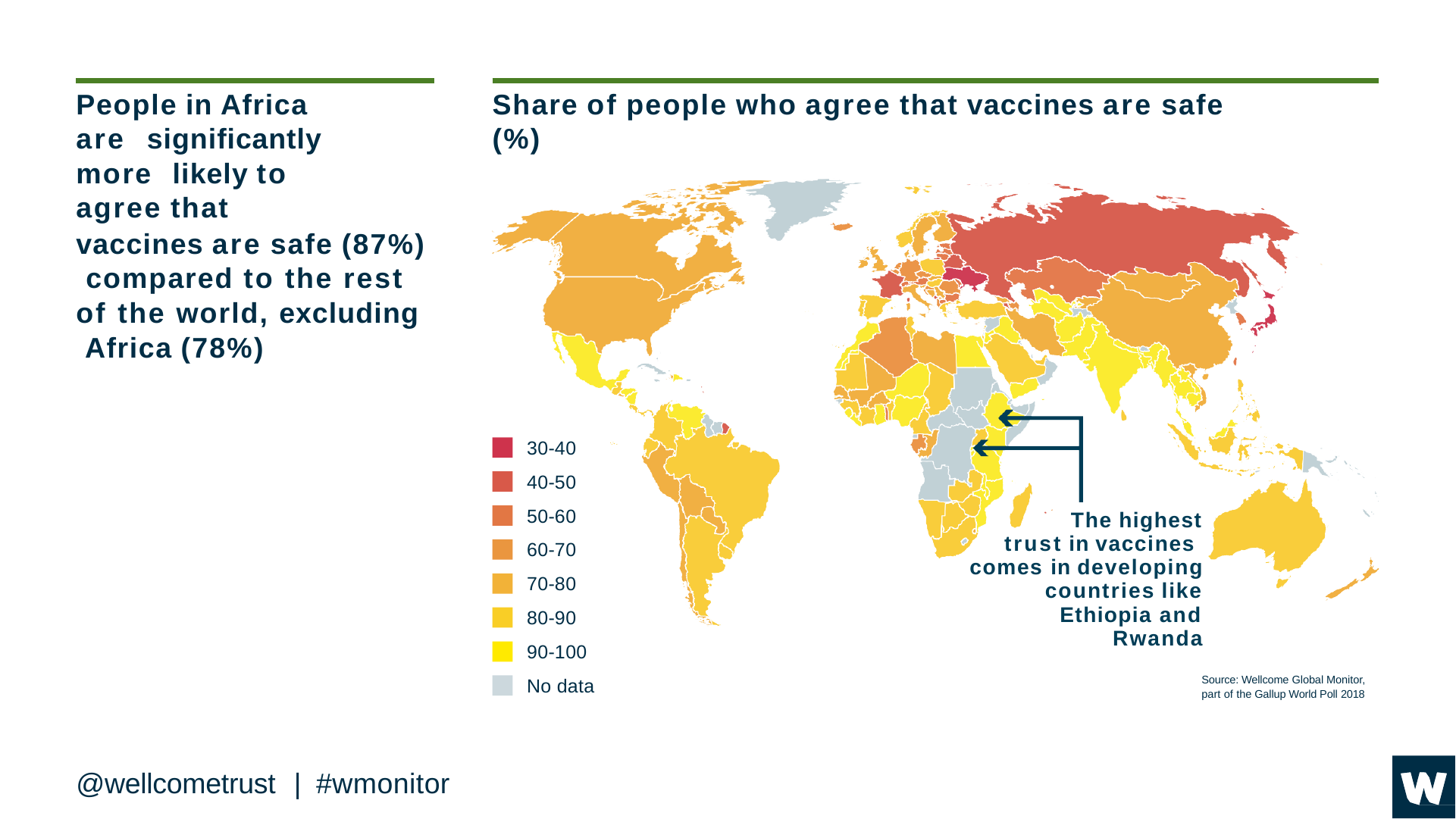

# People in Africa are  significantly more  likely to agree that
vaccines are safe (87%)  compared to the rest  of the world, excluding  Africa (78%)
Share of people who agree that vaccines are safe (%)

30-40
40-50
50-60
60-70
70-80
80-90
90-100
No data

The highest  trust in vaccines  comes in developing
countries like  Ethiopia and Rwanda

Source: Wellcome Global Monitor,  part of the Gallup World Poll 2018

@wellcometrust	|	#wmonitor